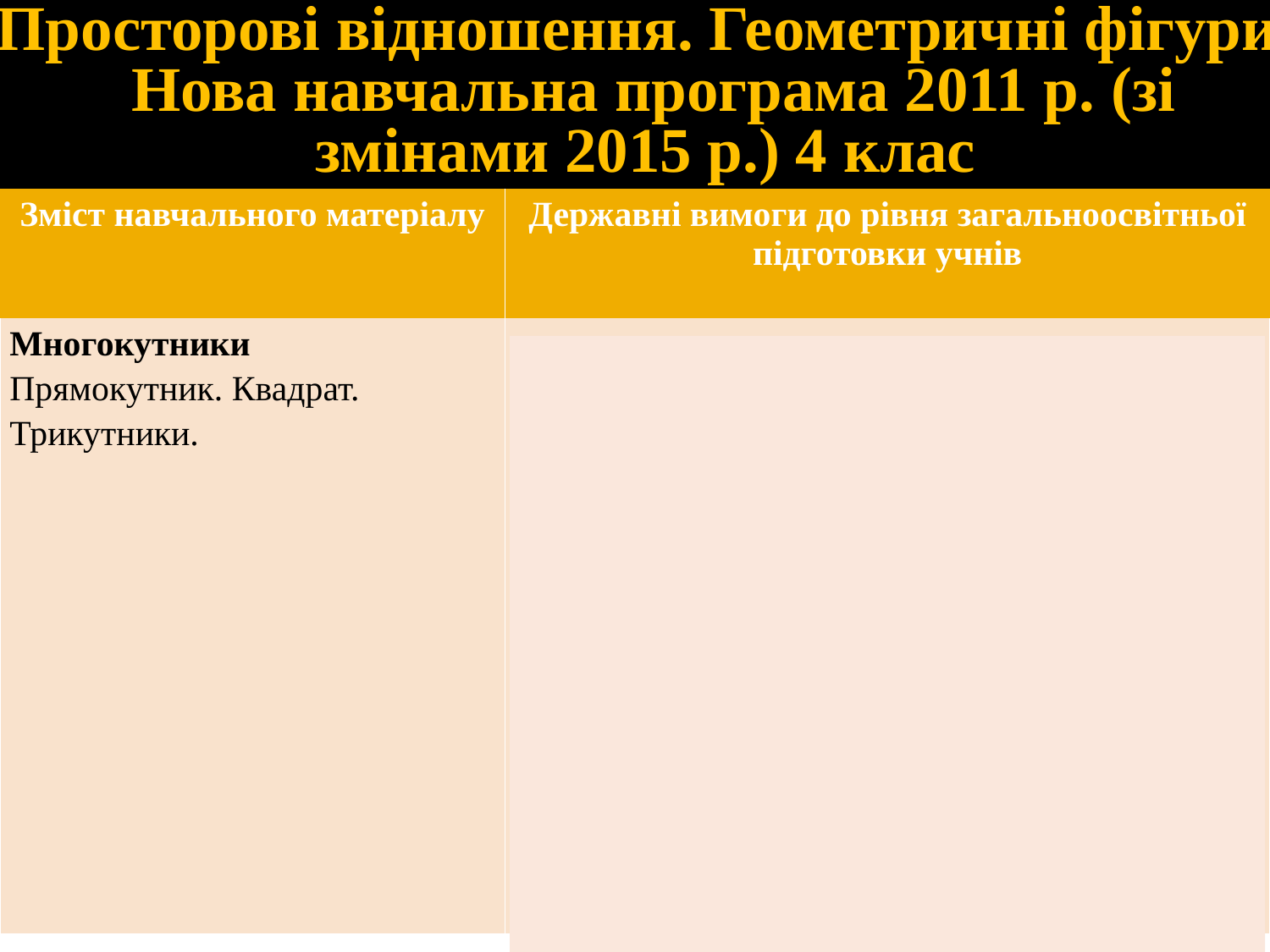

# Просторові відношення. Геометричні фігури. Нова навчальна програма 2011 р. (зі змінами 2015 р.) 4 клас
| Зміст навчального матеріалу | Державні вимоги до рівня загальноосвітньої підготовки учнів |
| --- | --- |
| Многокутники Прямокутник. Квадрат. Трикутники. | знає означення прямокутника, квадрата; знає істотні ознаки прямокутника (квадрата); використовує властивість протилежних сторін прямокутника під час розв’язування практичних задач; зображує геометричні фігури на аркуші в клітинку, позначає їх буквами латинського алфавіту: будує прямокутник. |